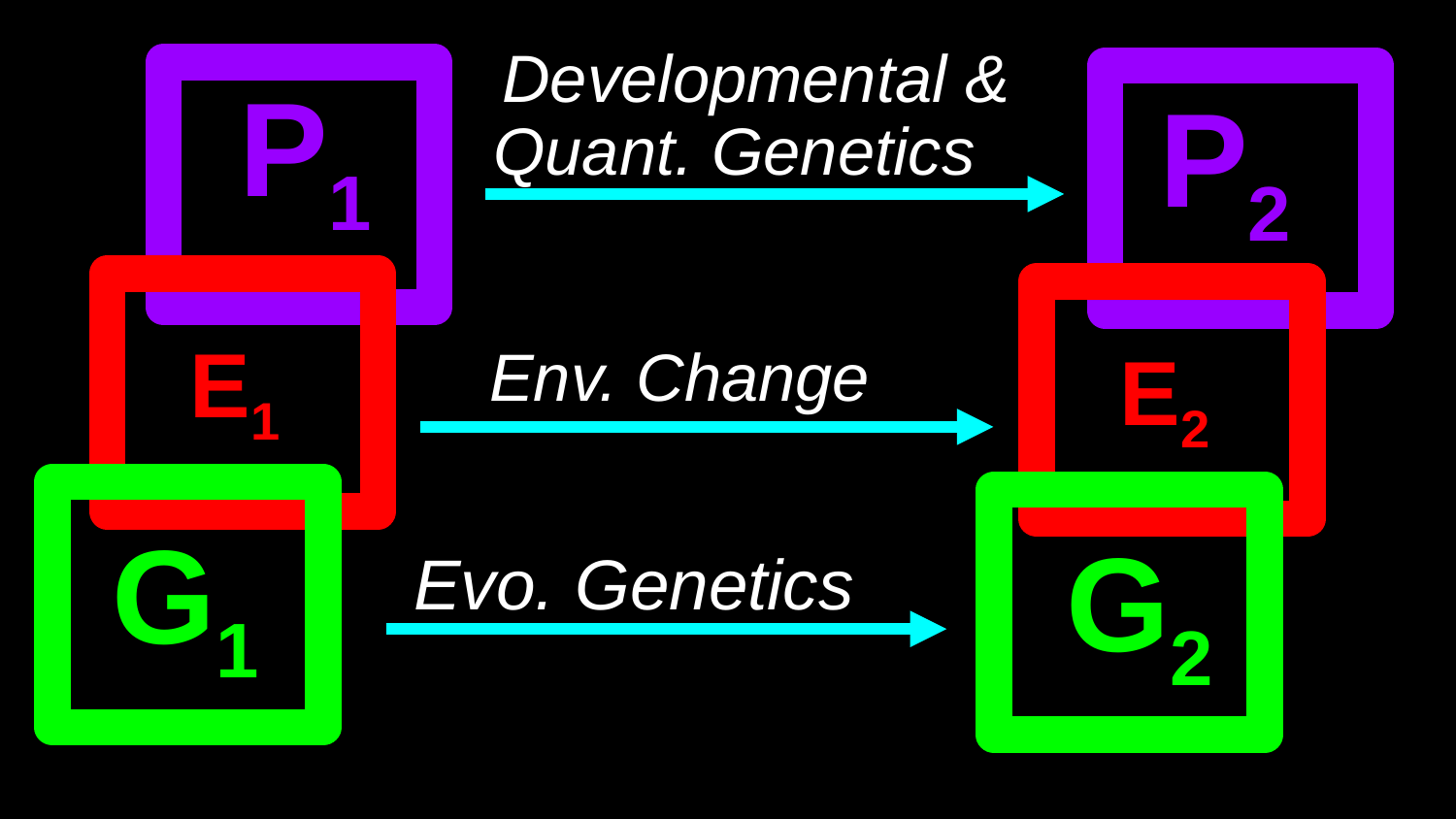

Developmental &
P1
P2

Quant. Genetics

E1
Env. Change
E2

G1
G2
# Evo. Genetics